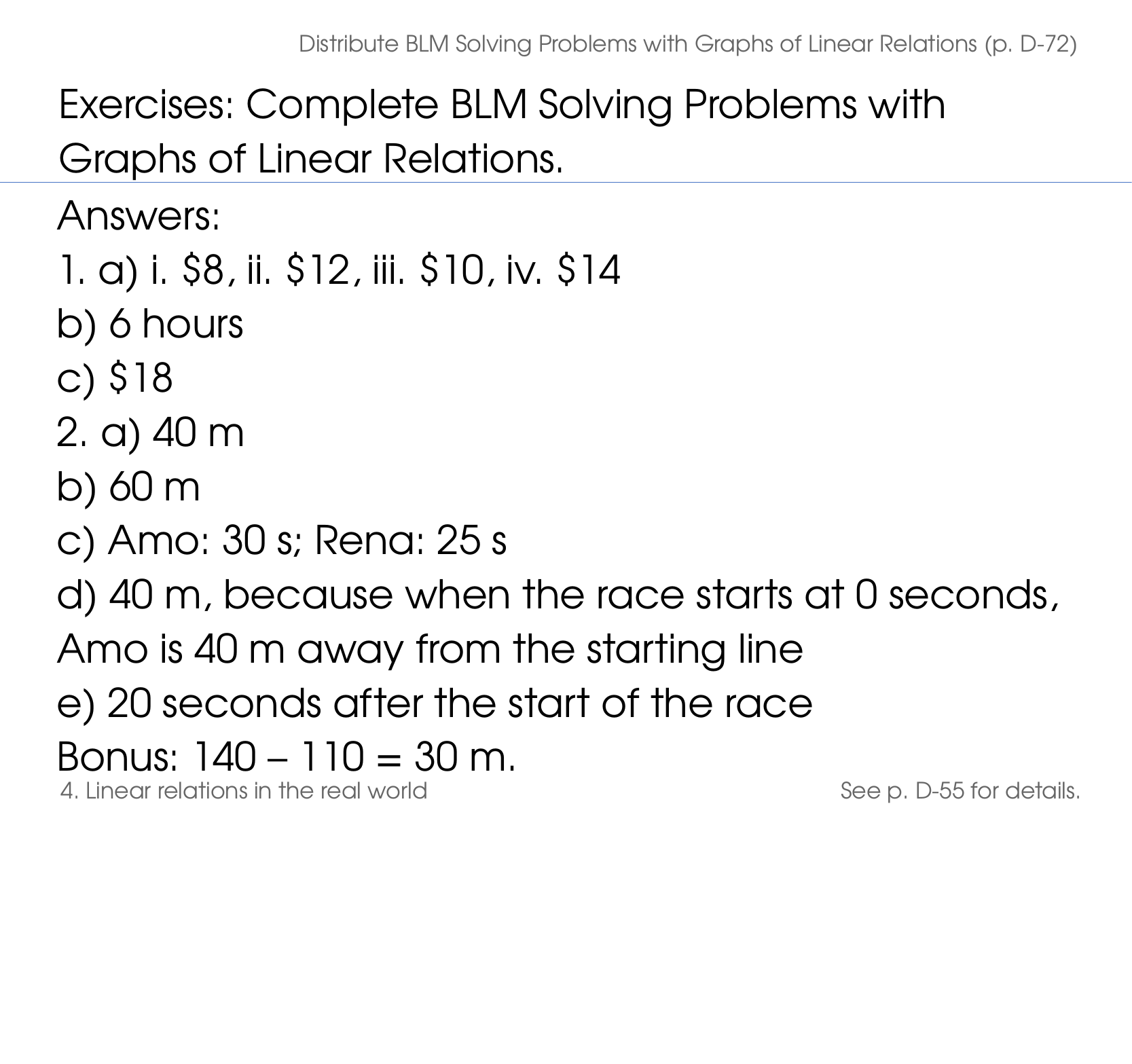

Distribute BLM Solving Problems with Graphs of Linear Relations (p. D-72)
Exercises: Complete BLM Solving Problems with Graphs of Linear Relations.
Answers:
1. a) i. $8, ii. $12, iii. $10, iv. $14
b) 6 hours
c) $18
2. a) 40 m
b) 60 m
c) Amo: 30 s; Rena: 25 s
d) 40 m, because when the race starts at 0 seconds, Amo is 40 m away from the starting line
e) 20 seconds after the start of the race
Bonus: 140 – 110 = 30 m.
4. Linear relations in the real world
See p. D-55 for details.